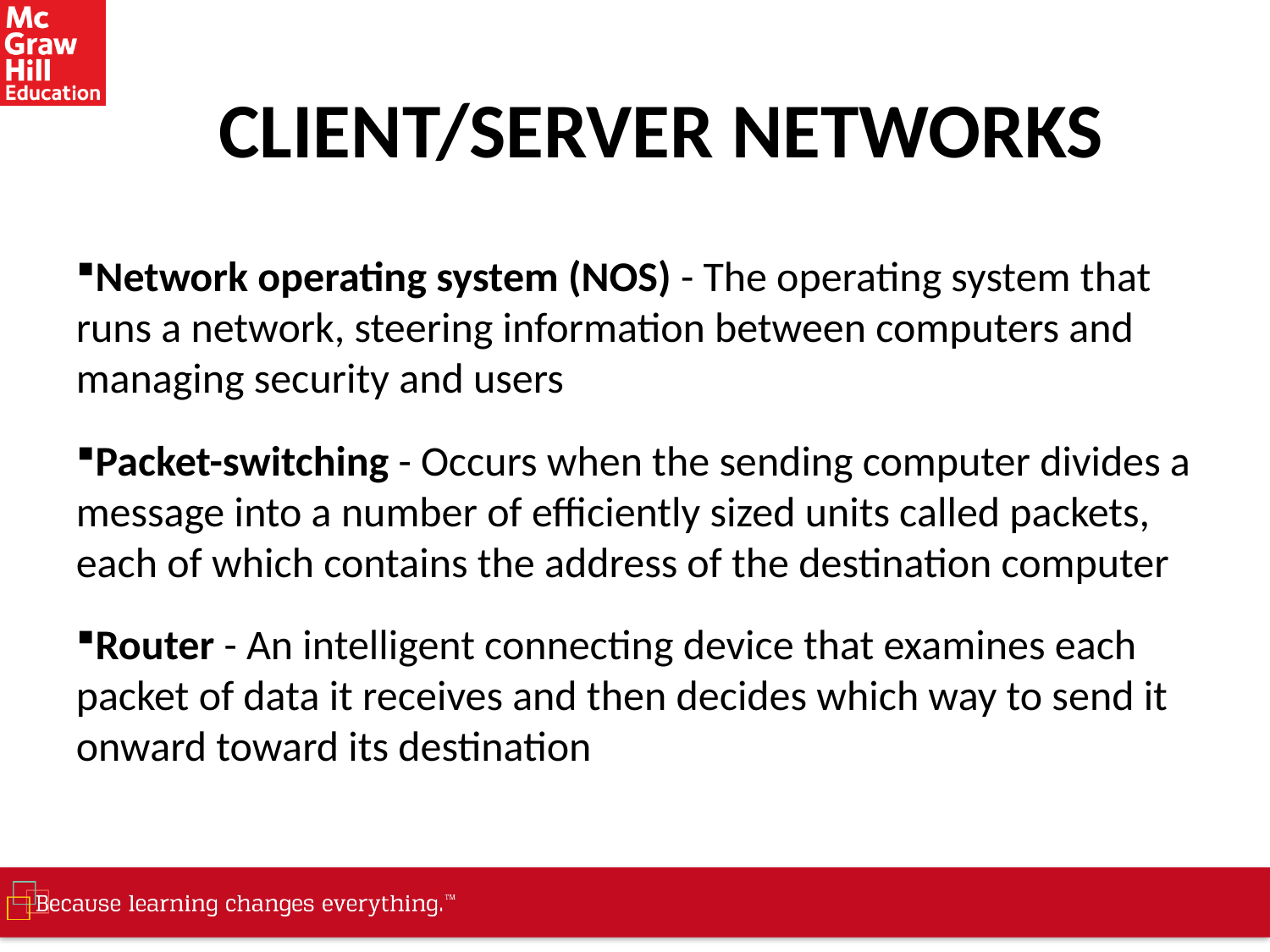

# CLIENT/SERVER NETWORKS
Network operating system (NOS) - The operating system that runs a network, steering information between computers and managing security and users
Packet-switching - Occurs when the sending computer divides a message into a number of efficiently sized units called packets, each of which contains the address of the destination computer
Router - An intelligent connecting device that examines each packet of data it receives and then decides which way to send it onward toward its destination